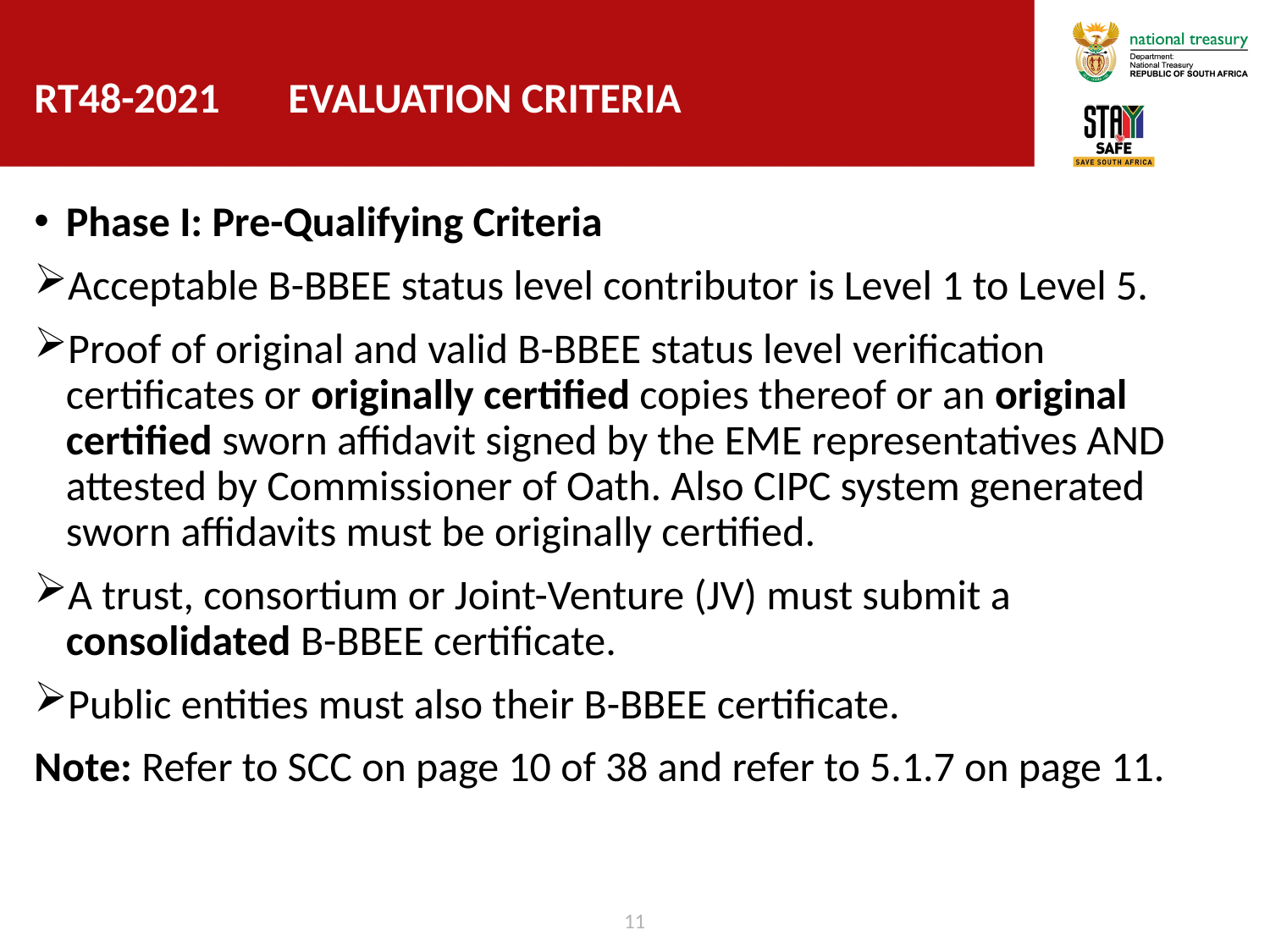

# Rt48-2021	evaluation criteria
Phase I: Pre-Qualifying Criteria
Acceptable B-BBEE status level contributor is Level 1 to Level 5.
Proof of original and valid B-BBEE status level verification certificates or originally certified copies thereof or an original certified sworn affidavit signed by the EME representatives AND attested by Commissioner of Oath. Also CIPC system generated sworn affidavits must be originally certified.
A trust, consortium or Joint-Venture (JV) must submit a consolidated B-BBEE certificate.
Public entities must also their B-BBEE certificate.
Note: Refer to SCC on page 10 of 38 and refer to 5.1.7 on page 11.
11